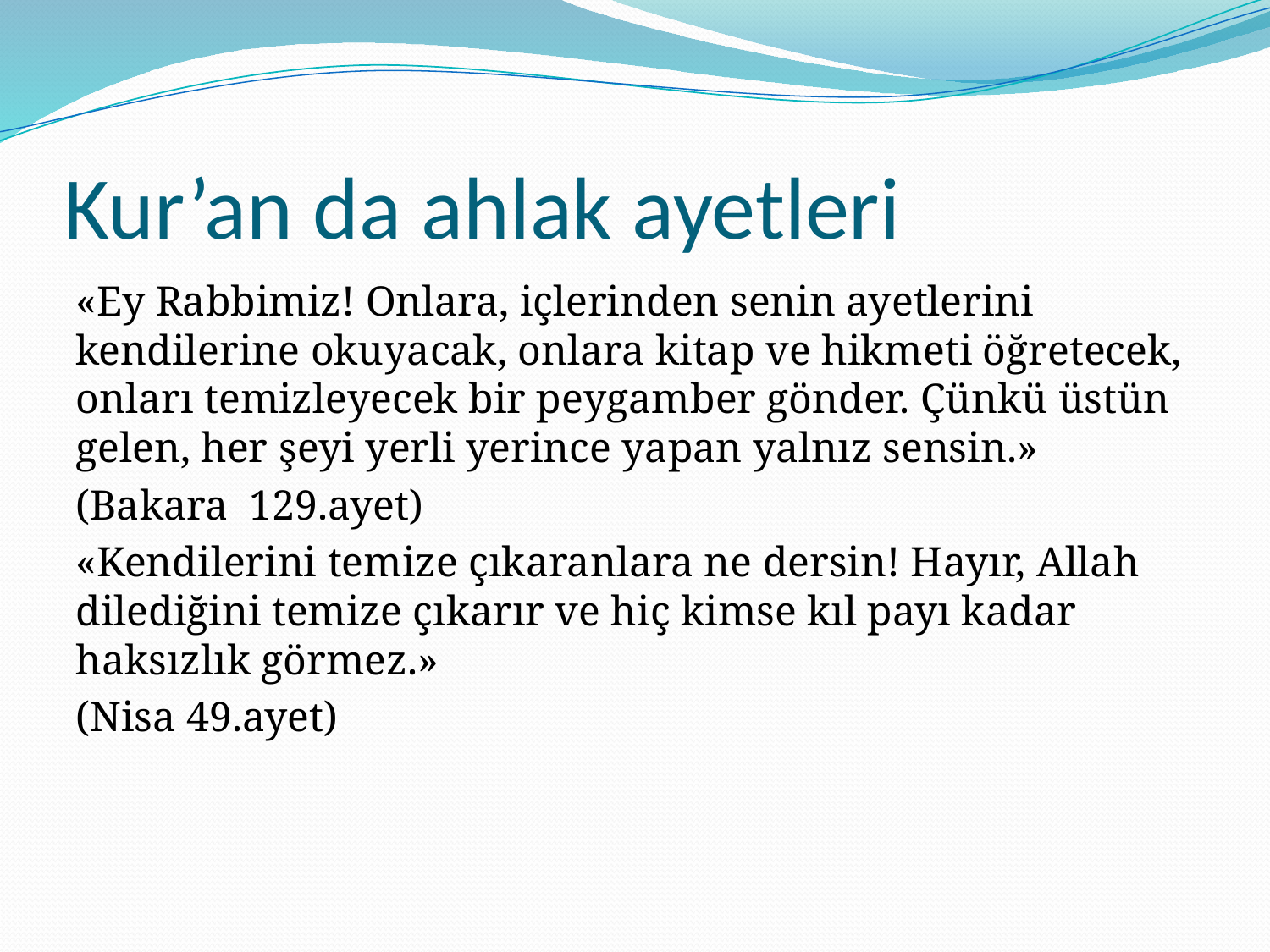

# Kur’an da ahlak ayetleri
«Ey Rabbimiz! Onlara, içlerinden senin ayetlerini kendilerine okuyacak, onlara kitap ve hikmeti öğretecek, onları temizleyecek bir peygamber gönder. Çünkü üstün gelen, her şeyi yerli yerince yapan yalnız sensin.»
(Bakara  129.ayet)
«Kendilerini temize çıkaranlara ne dersin! Hayır, Allah dilediğini temize çıkarır ve hiç kimse kıl payı kadar haksızlık görmez.»
(Nisa 49.ayet)